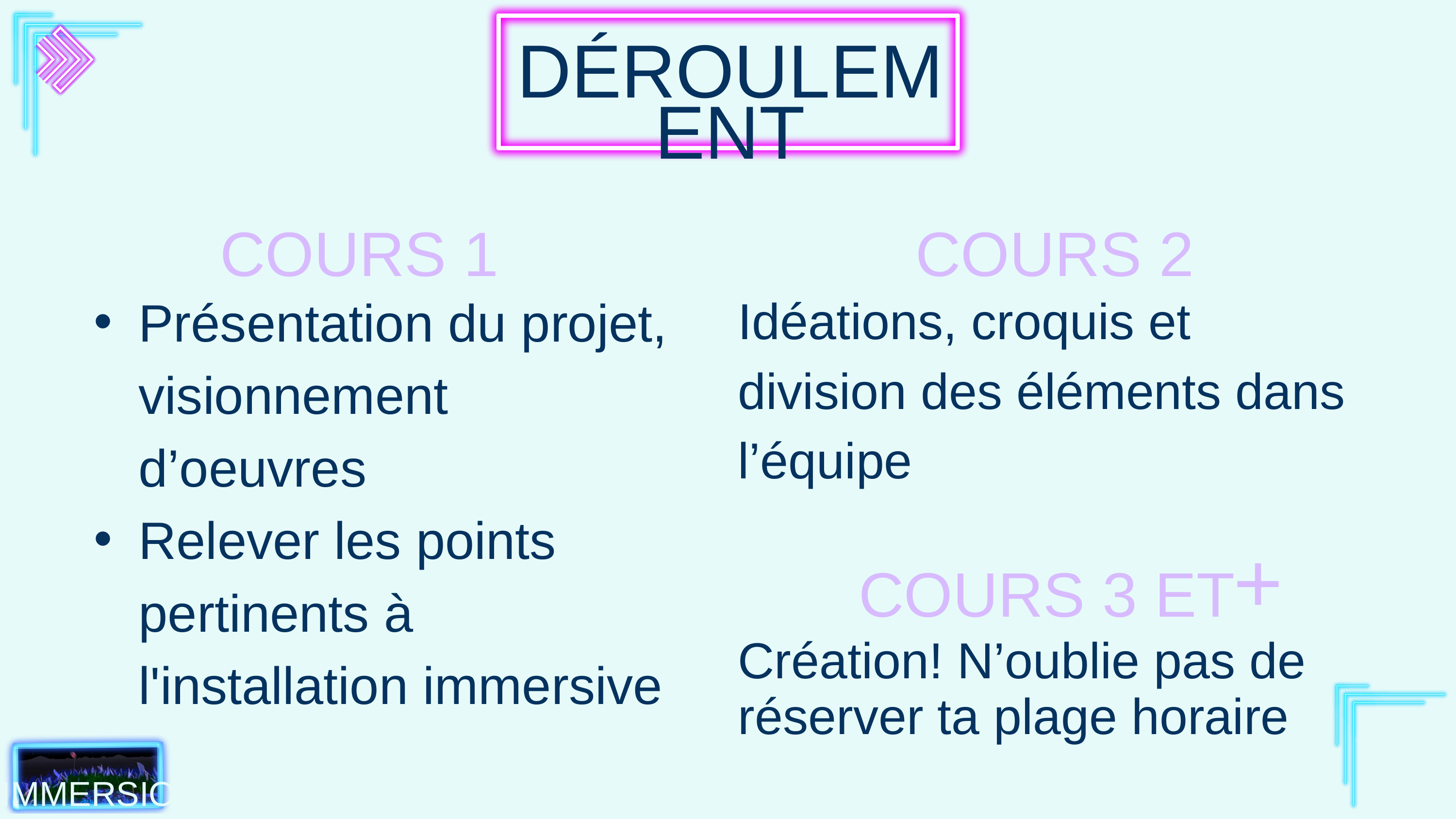

DÉROULEMENT

COURS 1
COURS 2
Présentation du projet, visionnement d’oeuvres
Relever les points pertinents à l'installation immersive

Idéations, croquis et division des éléments dans l’équipe
+
COURS 3 ET
Création! N’oublie pas de réserver ta plage horaire

IMMERSION